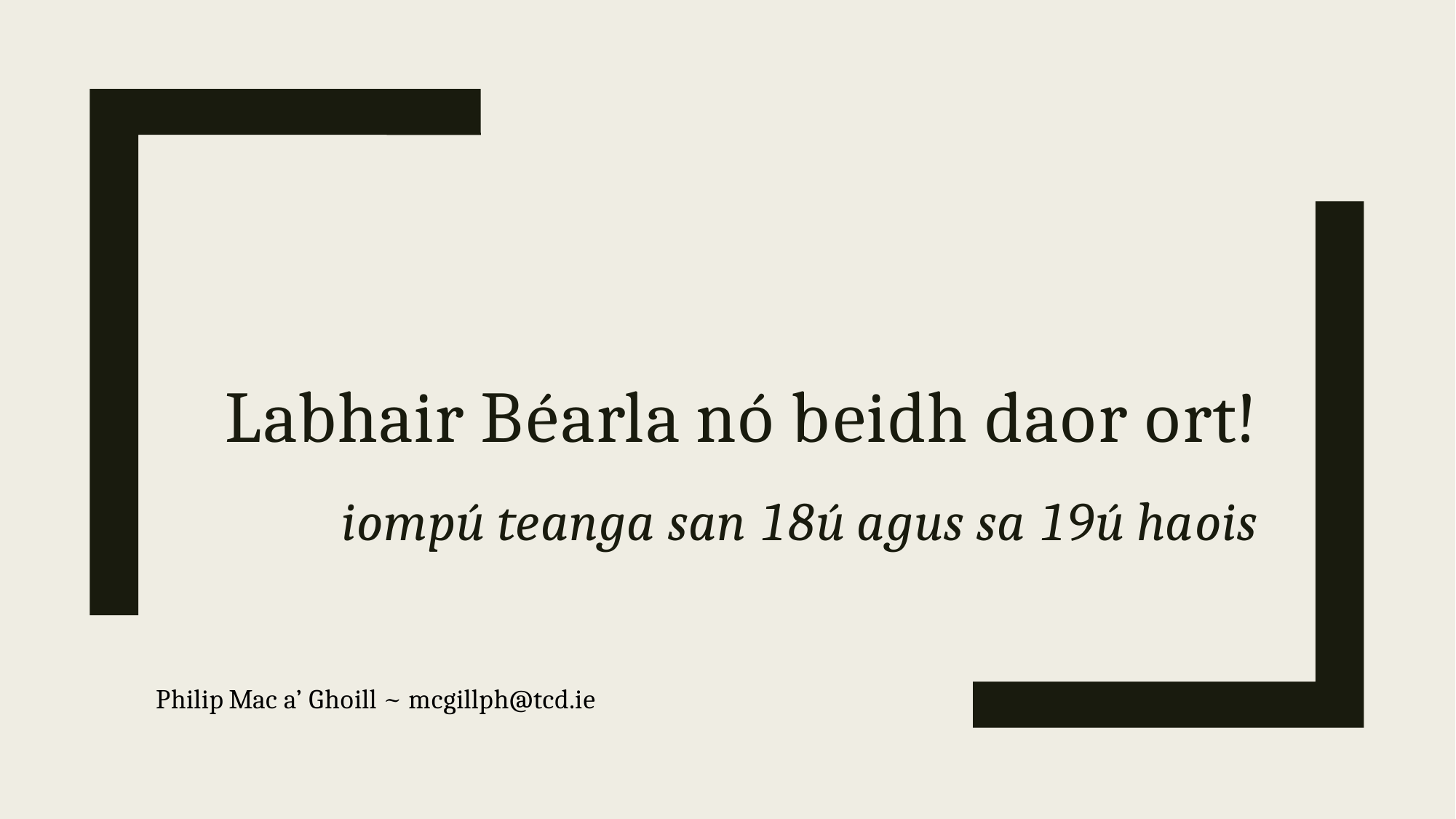

# Labhair Béarla nó beidh daor ort!
iompú teanga san 18ú agus sa 19ú haois
Philip Mac a’ Ghoill ~ mcgillph@tcd.ie